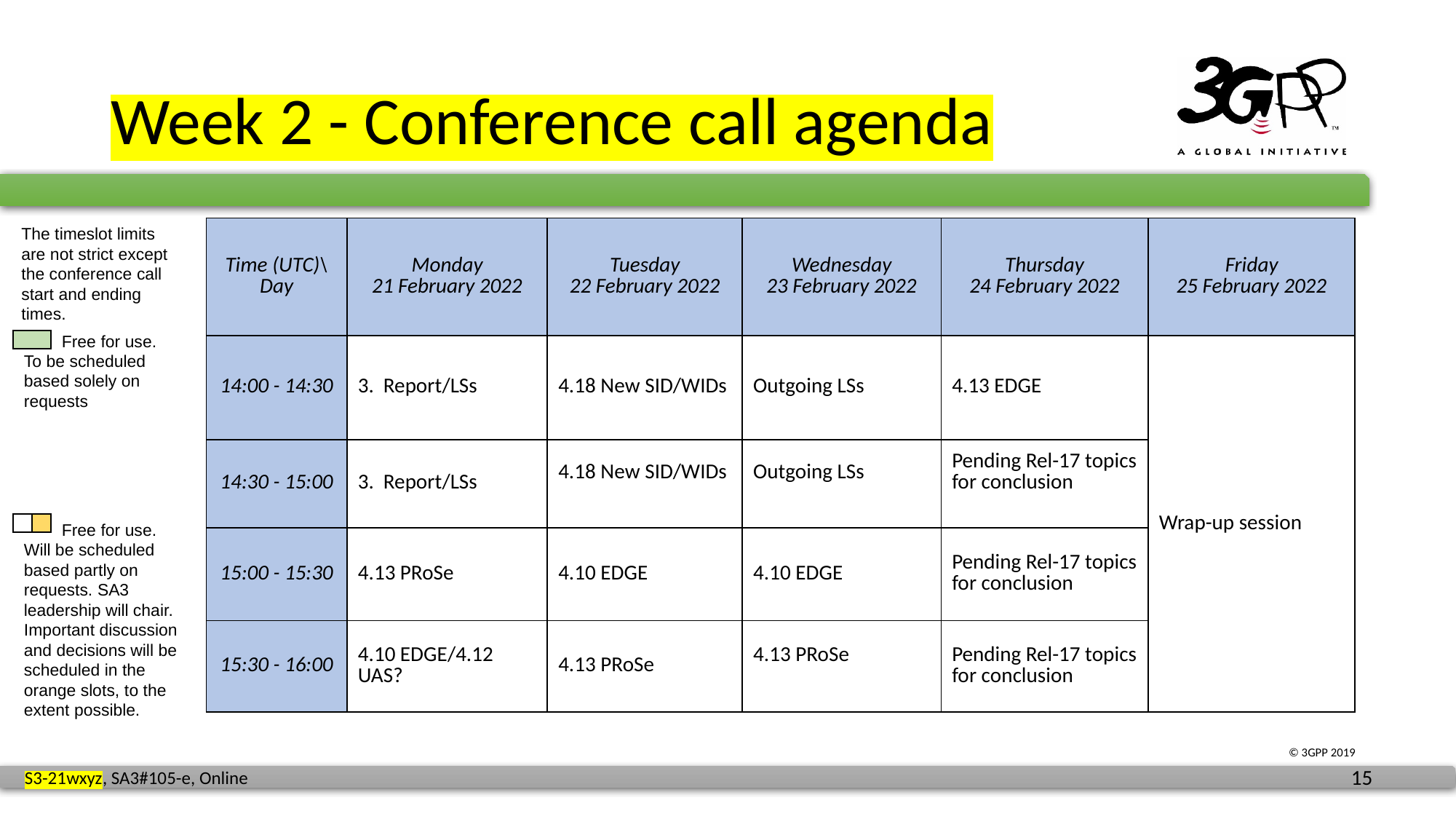

# Week 2 - Conference call agenda
The timeslot limits are not strict except the conference call start and ending times.
| Time (UTC)\Day | Monday 21 February 2022 | Tuesday 22 February 2022 | Wednesday 23 February 2022 | Thursday 24 February 2022 | Friday 25 February 2022 |
| --- | --- | --- | --- | --- | --- |
| 14:00 - 14:30 | 3. Report/LSs | 4.18 New SID/WIDs | Outgoing LSs | 4.13 EDGE | Wrap-up session |
| 14:30 - 15:00 | 3. Report/LSs | 4.18 New SID/WIDs | Outgoing LSs | Pending Rel-17 topics for conclusion |  |
| 15:00 - 15:30 | 4.13 PRoSe | 4.10 EDGE | 4.10 EDGE | Pending Rel-17 topics for conclusion |  |
| 15:30 - 16:00 | 4.10 EDGE/4.12 UAS? | 4.13 PRoSe | 4.13 PRoSe | Pending Rel-17 topics for conclusion |  |
        Free for use.
To be scheduled based solely on requests

        Free for use.
Will be scheduled based partly on requests. SA3 leadership will chair. Important discussion and decisions will be scheduled in the orange slots, to the extent possible.